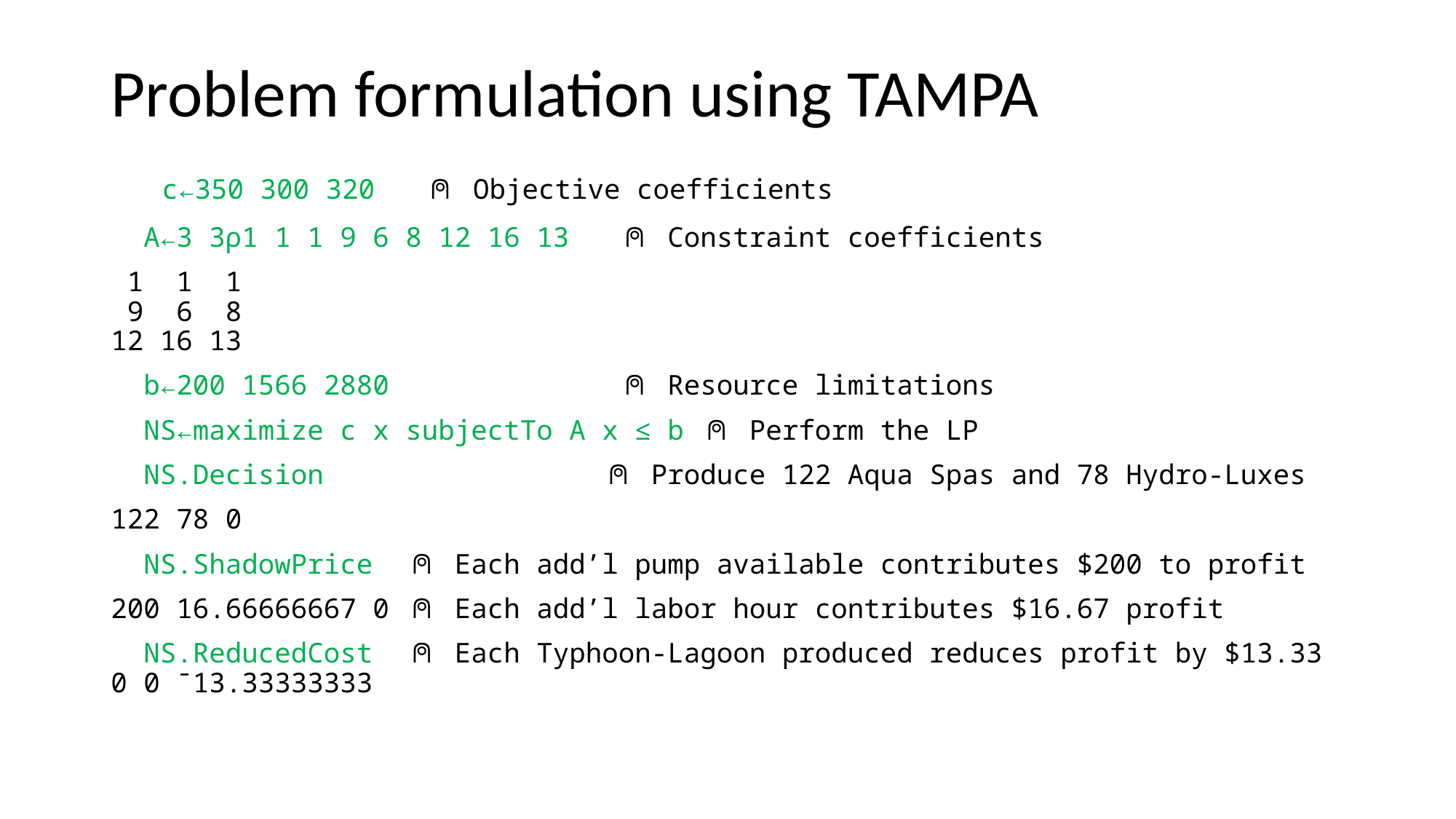

# Problem formulation using TAMPA
  c←350 300 320   ⍝ Objective coefficients
  A←3 3⍴1 1 1 9 6 8 12 16 13   ⍝ Constraint coefficients
 1  1  1
 9  6  8
12 16 13
  b←200 1566 2880              ⍝ Resource limitations
  NS←maximize c x subjectTo A x ≤ b ⍝ Perform the LP
  NS.Decision                 ⍝ Produce 122 Aqua Spas and 78 Hydro-Luxes
122 78 0
  NS.ShadowPrice  ⍝ Each add’l pump available contributes $200 to profit
200 16.66666667 0 ⍝ Each add’l labor hour contributes $16.67 profit
  NS.ReducedCost  ⍝ Each Typhoon-Lagoon produced reduces profit by $13.33
0 0 ¯13.33333333